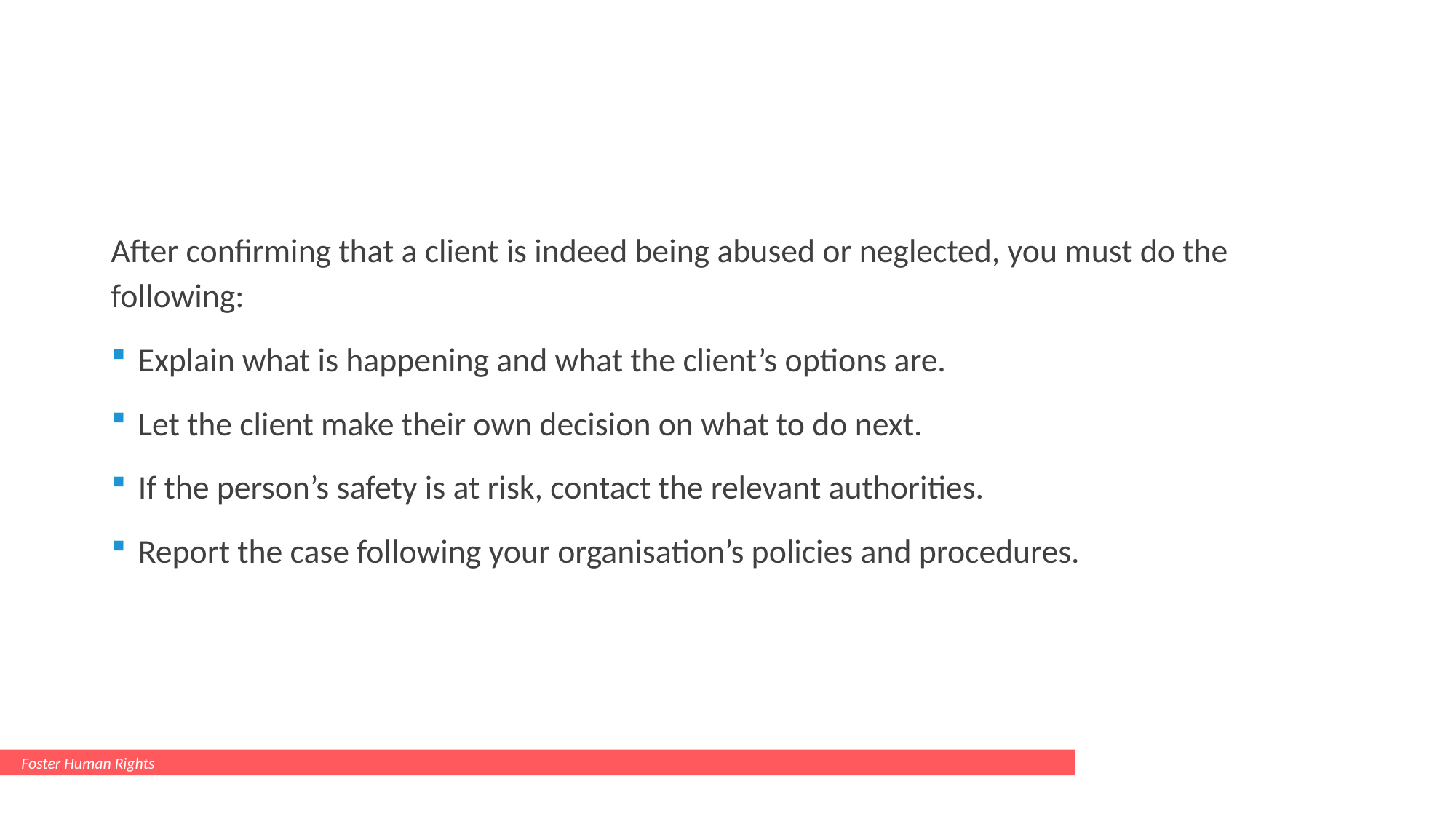

#
After confirming that a client is indeed being abused or neglected, you must do the following:
Explain what is happening and what the client’s options are.
Let the client make their own decision on what to do next.
If the person’s safety is at risk, contact the relevant authorities.
Report the case following your organisation’s policies and procedures.
Foster Human Rights